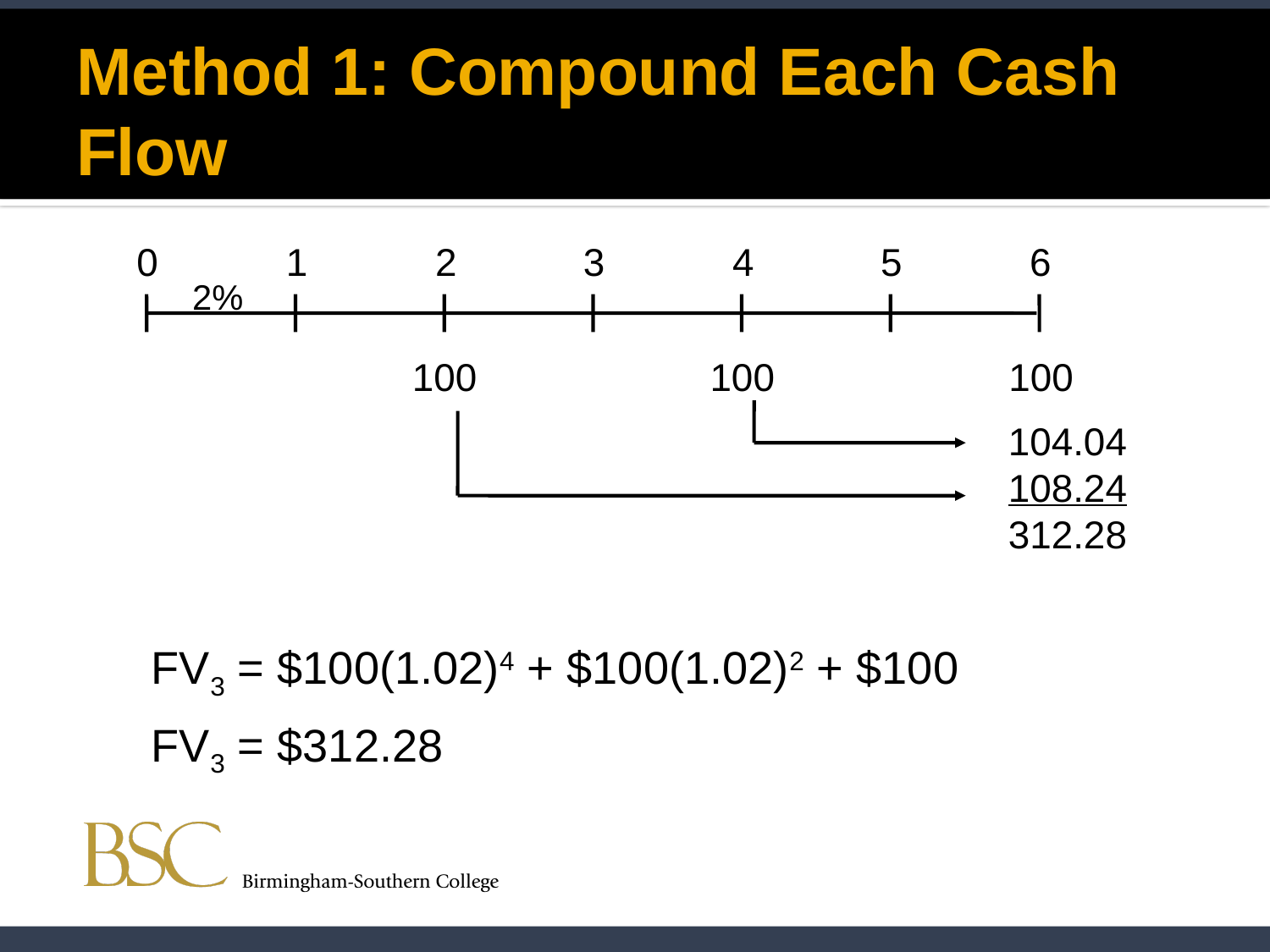

# Method 1: Compound Each Cash Flow
0
1
2
3
4
5
6
2%

100
100
100

104.04
108.24
312.28

FV3 = $100(1.02)4 + $100(1.02)2 + $100
FV3 = $312.28